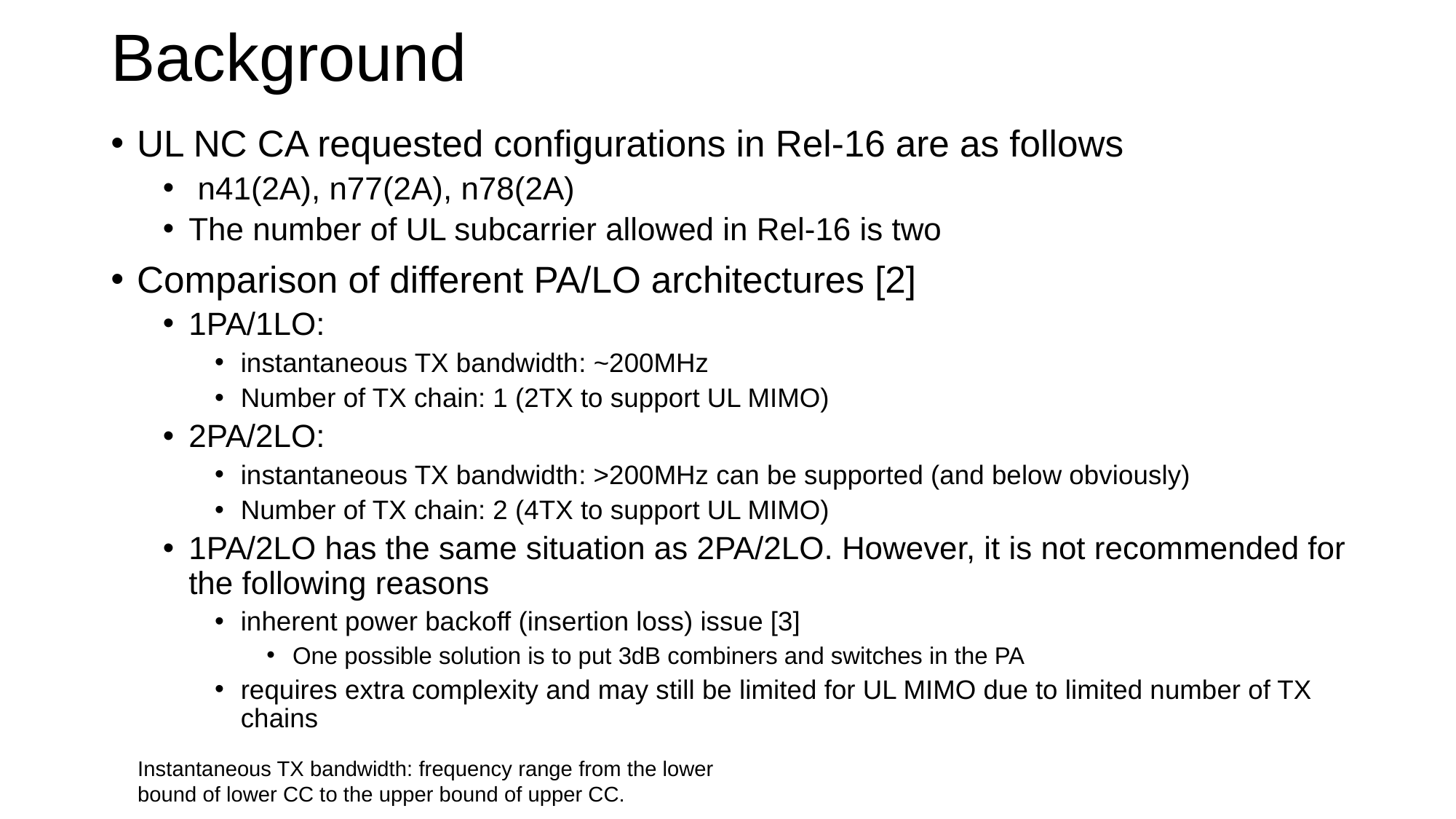

# Background
UL NC CA requested configurations in Rel-16 are as follows
 n41(2A), n77(2A), n78(2A)
The number of UL subcarrier allowed in Rel-16 is two
Comparison of different PA/LO architectures [2]
1PA/1LO:
instantaneous TX bandwidth: ~200MHz
Number of TX chain: 1 (2TX to support UL MIMO)
2PA/2LO:
instantaneous TX bandwidth: >200MHz can be supported (and below obviously)
Number of TX chain: 2 (4TX to support UL MIMO)
1PA/2LO has the same situation as 2PA/2LO. However, it is not recommended for the following reasons
inherent power backoff (insertion loss) issue [3]
One possible solution is to put 3dB combiners and switches in the PA
requires extra complexity and may still be limited for UL MIMO due to limited number of TX chains

Instantaneous TX bandwidth: frequency range from the lower bound of lower CC to the upper bound of upper CC.